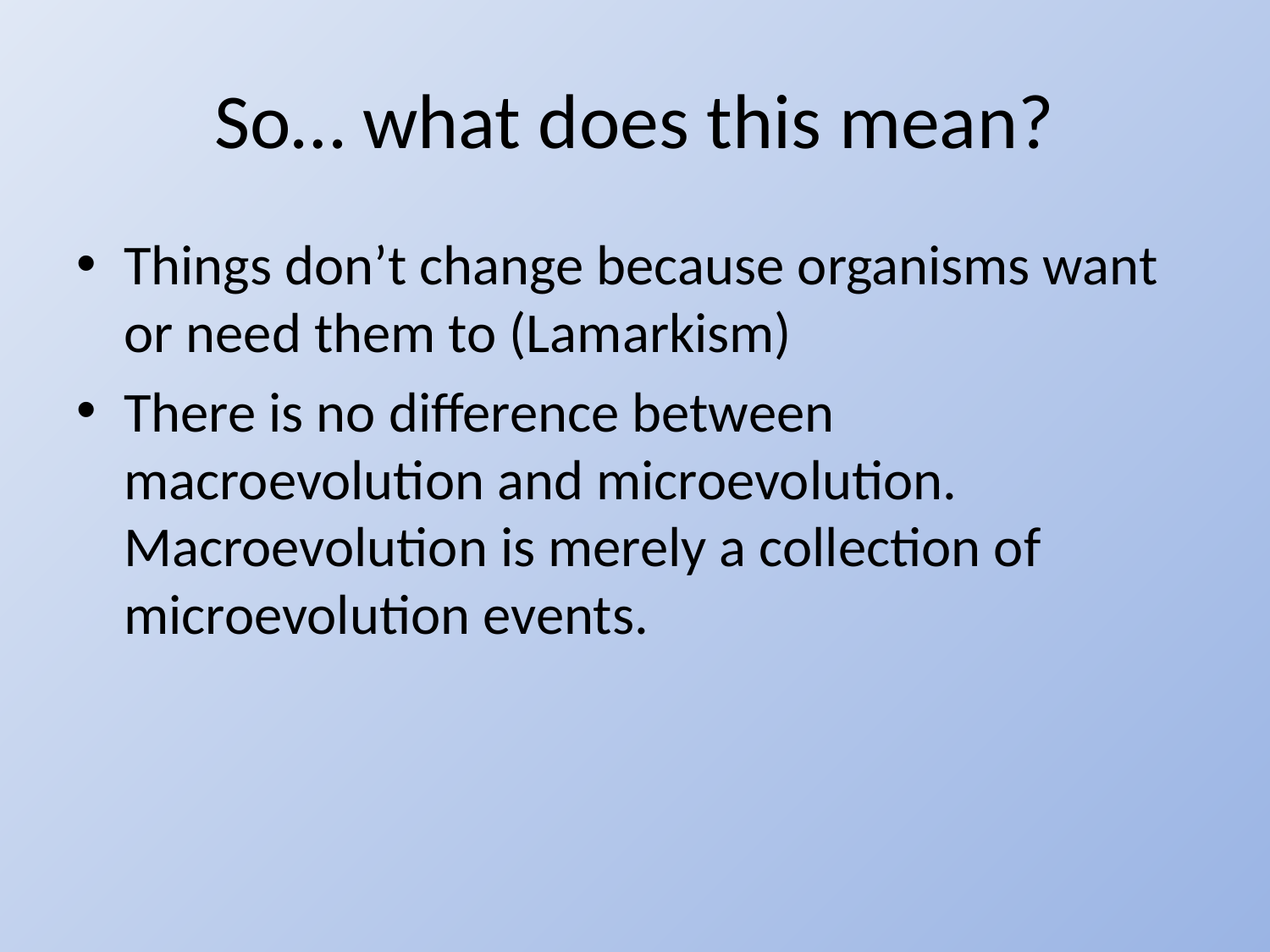

# So… what does this mean?
Things don’t change because organisms want or need them to (Lamarkism)
There is no difference between macroevolution and microevolution.  Macroevolution is merely a collection of microevolution events.